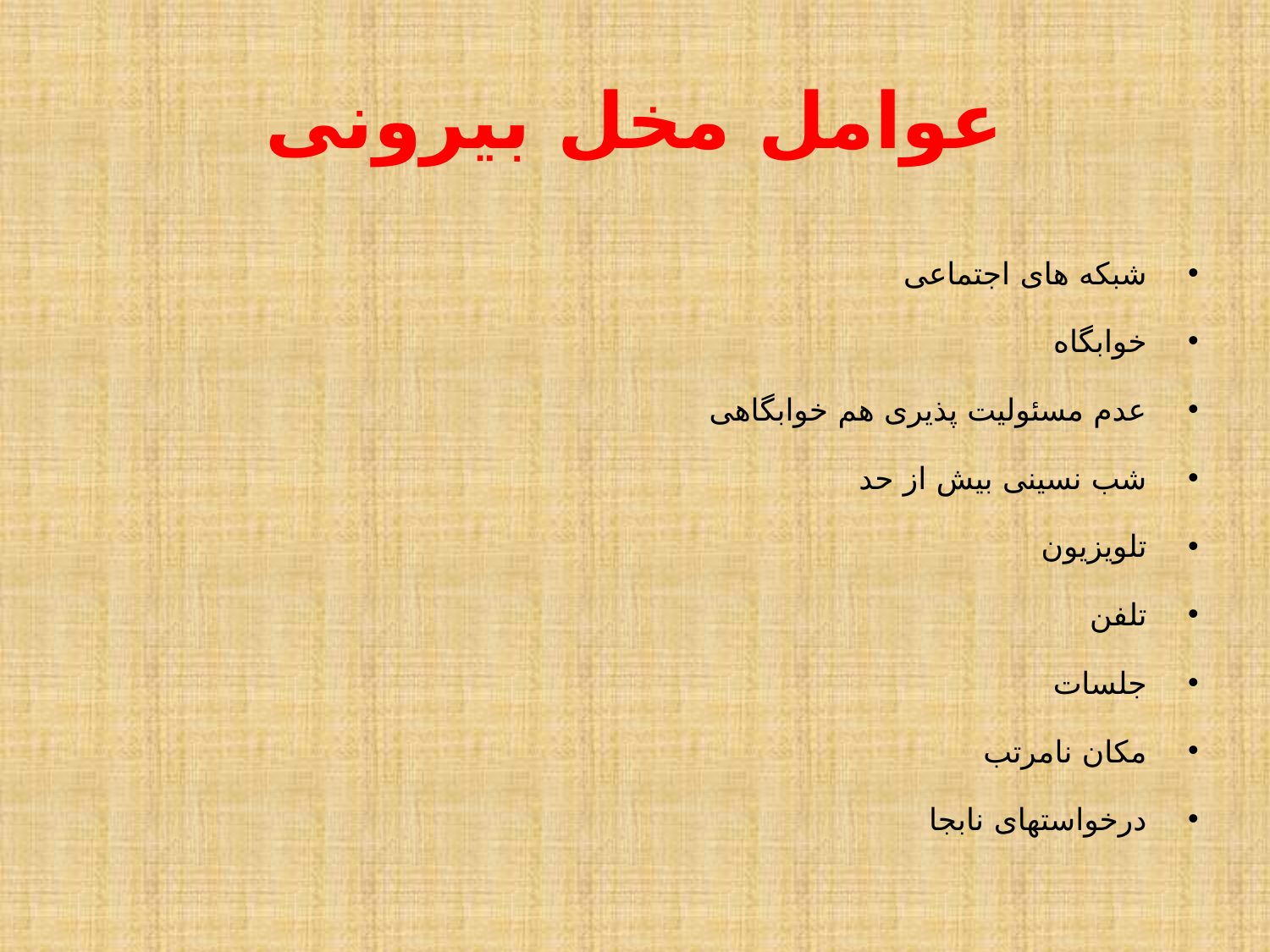

# عوامل مخل بیرونی
شبکه های اجتماعی
خوابگاه
عدم مسئولیت پذیری هم خوابگاهی
شب نسینی بیش از حد
تلویزیون
تلفن
جلسات
مکان نامرتب
درخواستهای نابجا